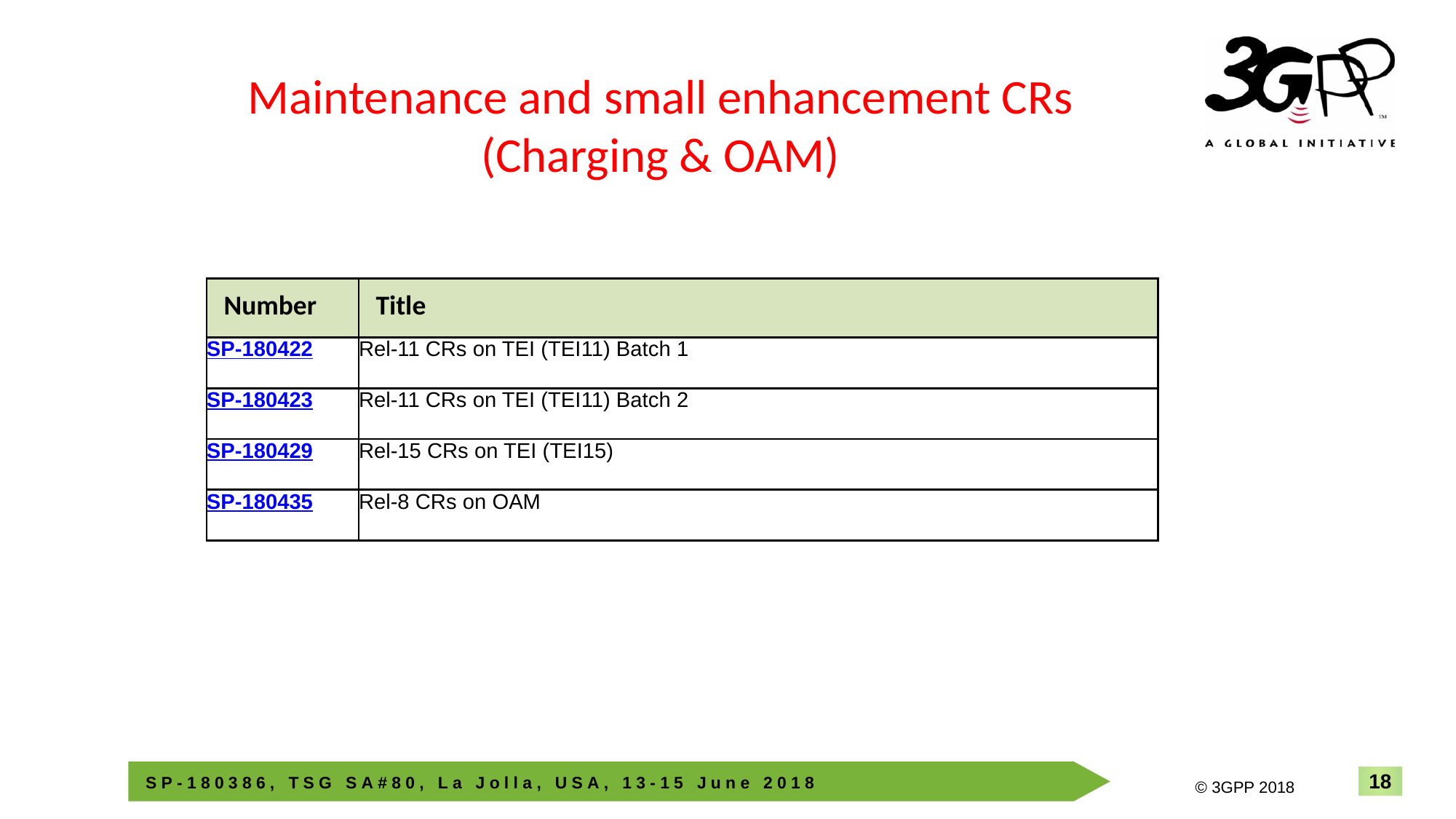

Maintenance and small enhancement CRs (Charging & OAM)
| Number | Title |
| --- | --- |
| SP-180422 | Rel-11 CRs on TEI (TEI11) Batch 1 |
| SP-180423 | Rel-11 CRs on TEI (TEI11) Batch 2 |
| SP-180429 | Rel-15 CRs on TEI (TEI15) |
| SP-180435 | Rel-8 CRs on OAM |